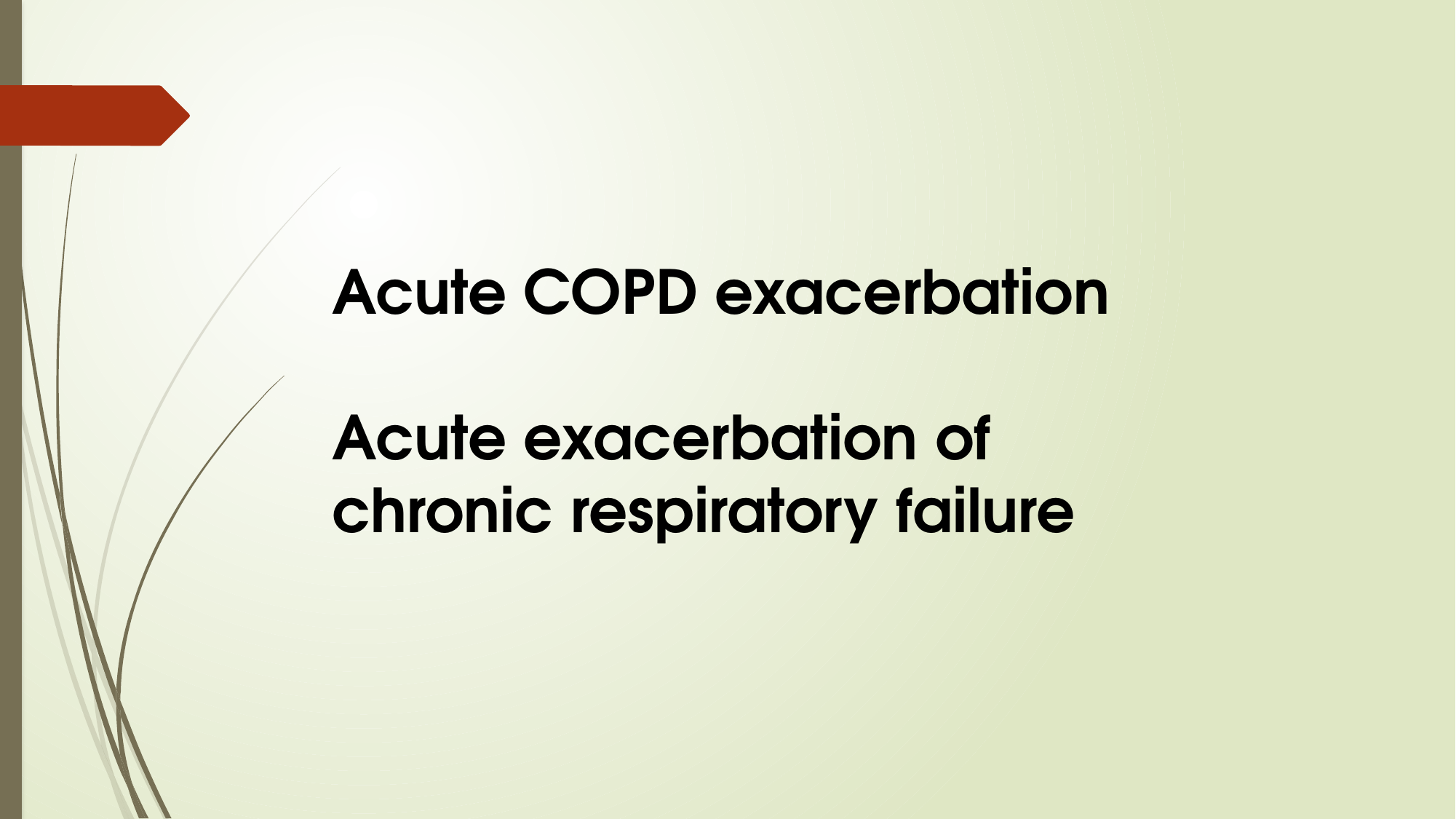

Acute COPD exacerbation

Acute exacerbation of
chronic respiratory failure